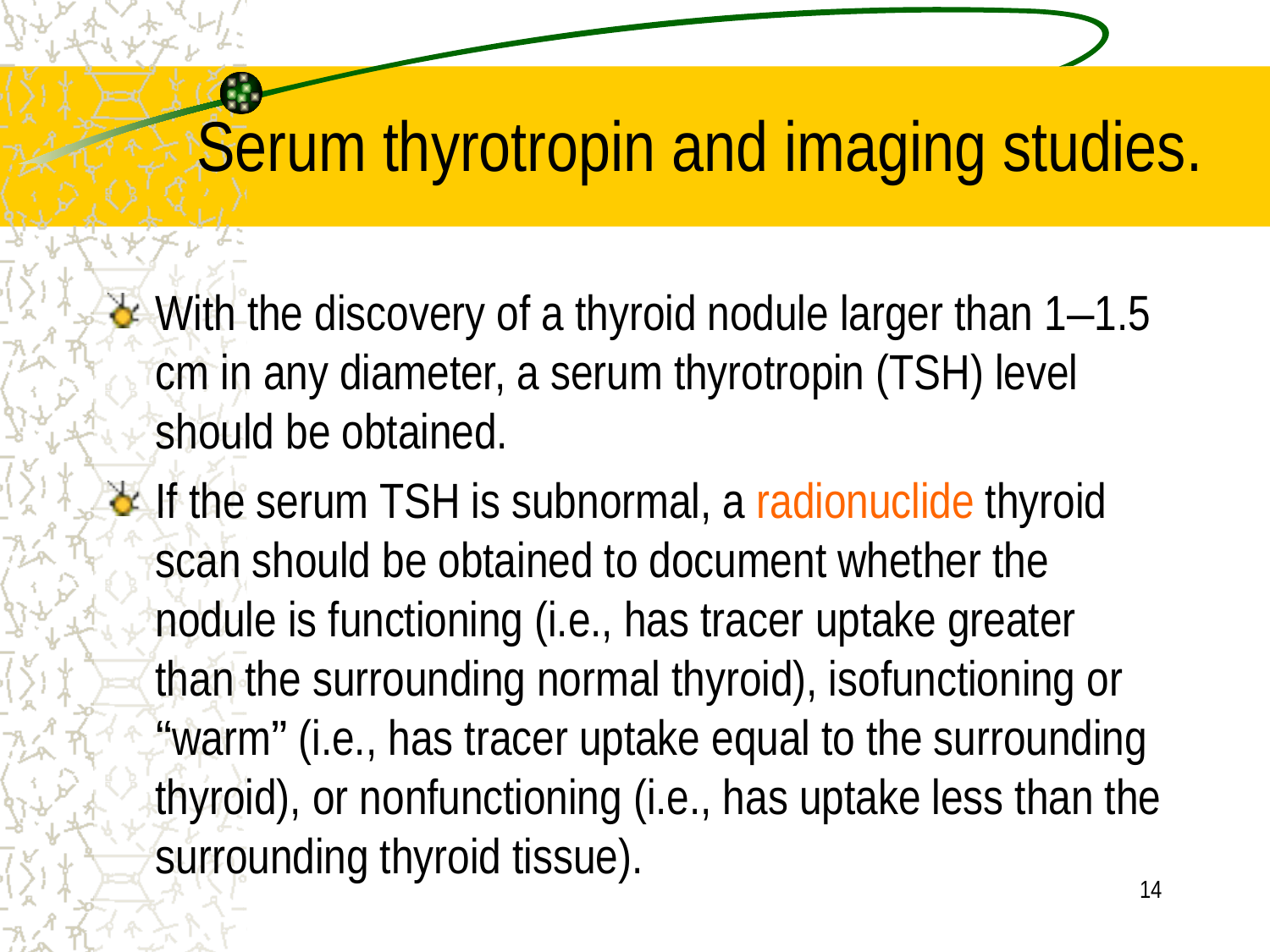

# Serum thyrotropin and imaging studies.
With the discovery of a thyroid nodule larger than 1–1.5 cm in any diameter, a serum thyrotropin (TSH) level should be obtained.
If the serum TSH is subnormal, a radionuclide thyroid scan should be obtained to document whether the nodule is functioning (i.e., has tracer uptake greater than the surrounding normal thyroid), isofunctioning or “warm” (i.e., has tracer uptake equal to the surrounding thyroid), or nonfunctioning (i.e., has uptake less than the surrounding thyroid tissue).
14